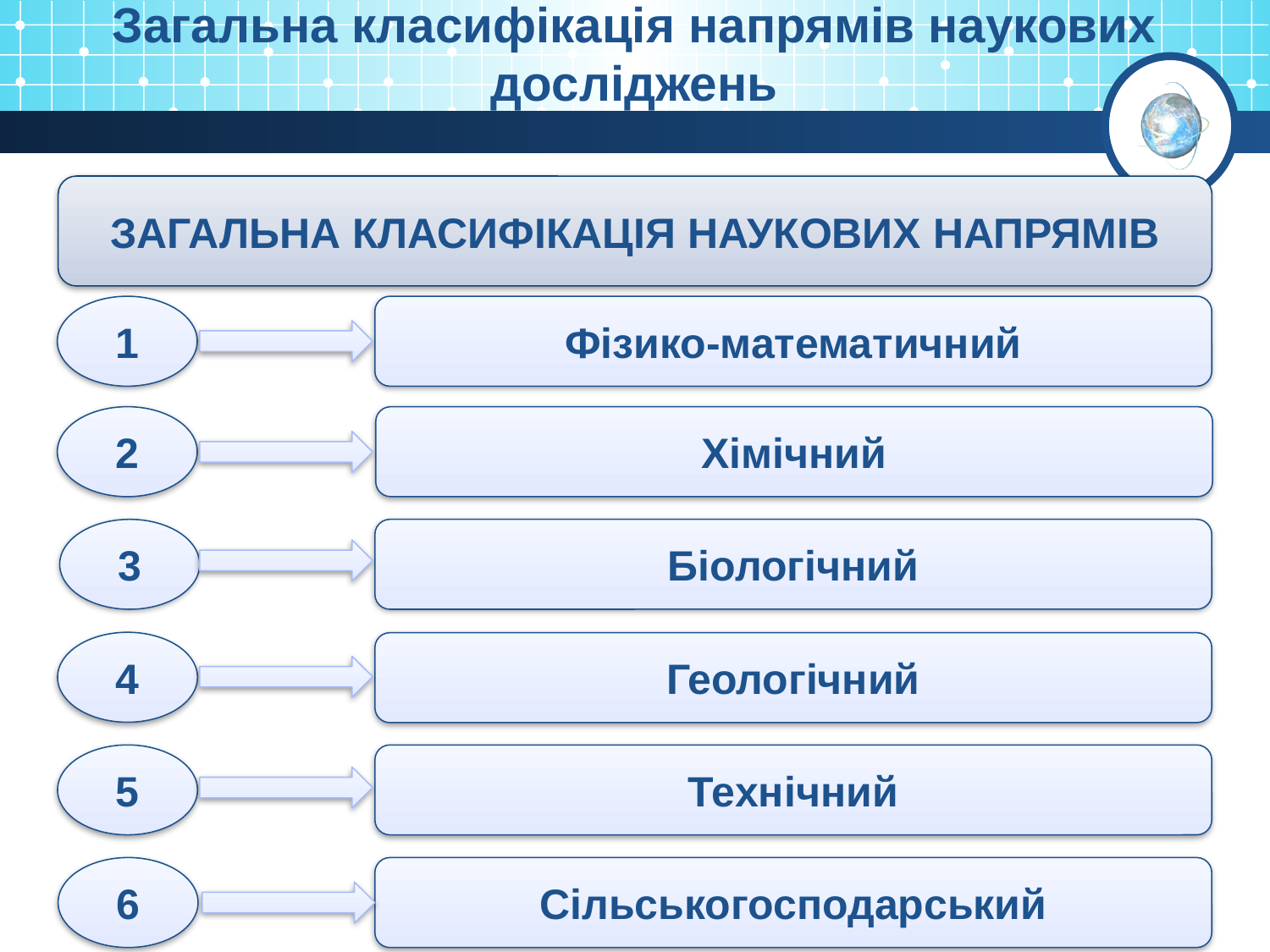

Загальна класифікація напрямів наукових досліджень
ЗАГАЛЬНА КЛАСИФІКАЦІЯ НАУКОВИХ НАПРЯМІВ
1
Фізико-математичний

2
Хімічний

3
Біологічний

4
Геологічний

Технічний
5

6
Сільськогосподарський